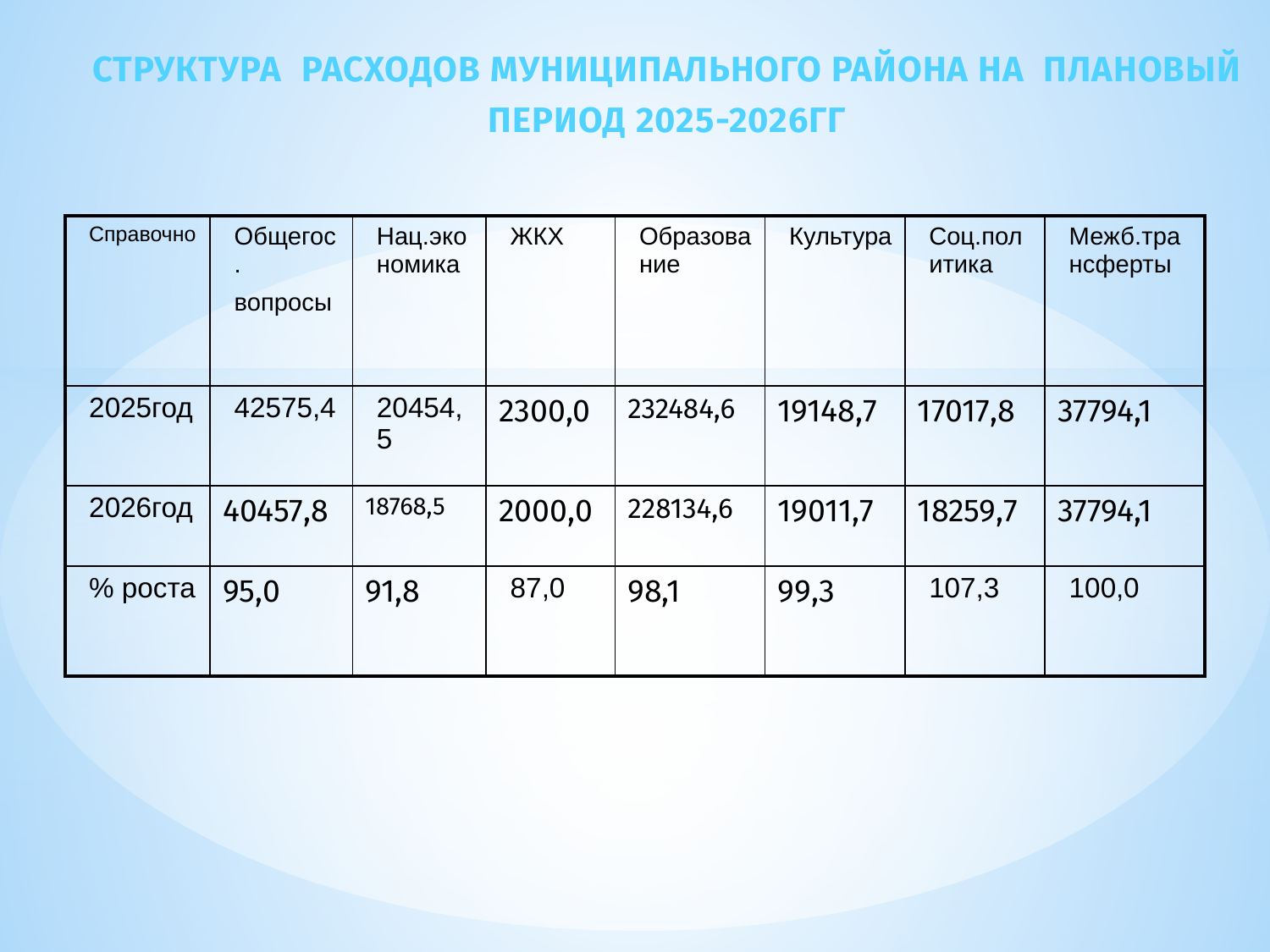

# СТРУКТУРА РАСХОДОВ МУНИЦИПАЛЬНОГО РАЙОНА НА  ПЛАНОВЫЙ ПЕРИОД 2025-2026ГГ
| Справочно | Общегос. вопросы | Нац.экономика | ЖКХ | Образование | Культура | Соц.политика | Межб.трансферты |
| --- | --- | --- | --- | --- | --- | --- | --- |
| 2025год | 42575,4 | 20454,5 | 2300,0 | 232484,6 | 19148,7 | 17017,8 | 37794,1 |
| 2026год | 40457,8 | 18768,5 | 2000,0 | 228134,6 | 19011,7 | 18259,7 | 37794,1 |
| % роста | 95,0 | 91,8 | 87,0 | 98,1 | 99,3 | 107,3 | 100,0 |